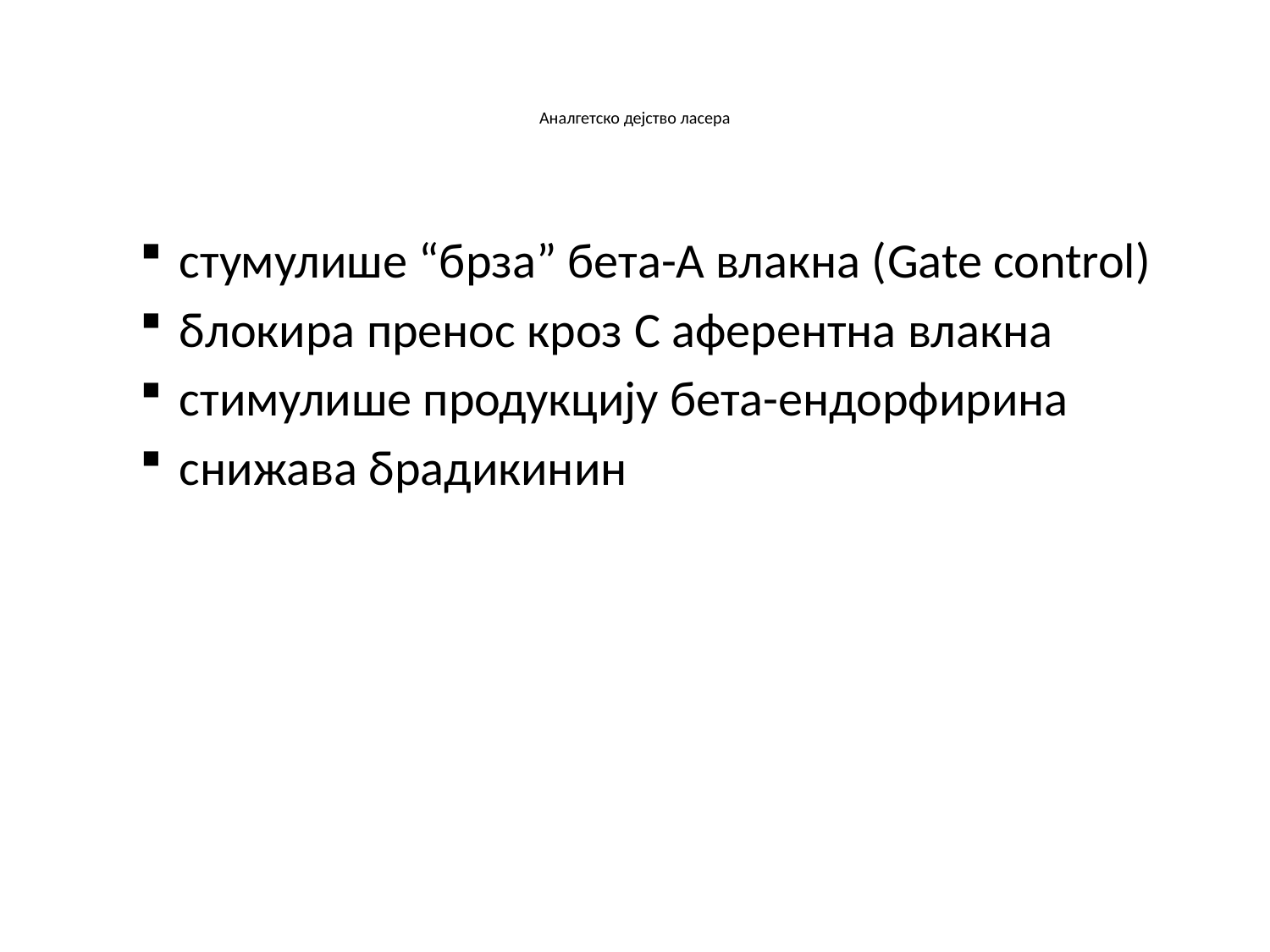

# Аналгетско дејство ласера
стумулише “брза” бета-А влакна (Gate control)
блокира пренос кроз C аферентна влакна
стимулише продукцију бета-ендорфирина
снижава брадикинин